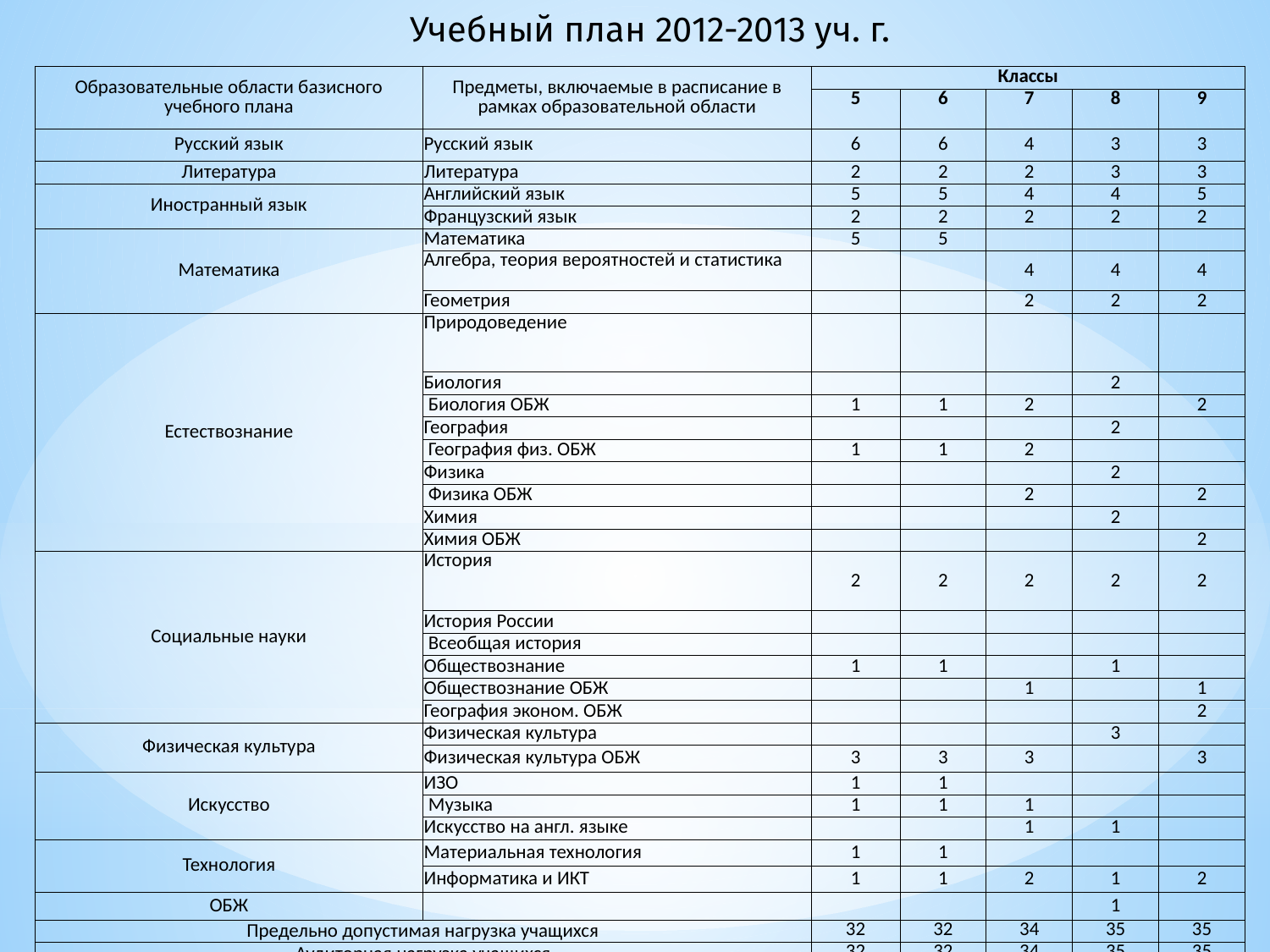

Учебный план 2012-2013 уч. г.
| Образовательные области базисного учебного плана | Предметы, включаемые в расписание в рамках образовательной области | Классы |  |  |  |  |
| --- | --- | --- | --- | --- | --- | --- |
|  |  | 5 | 6 | 7 | 8 | 9 |
| Русский язык | Русский язык | 6 | 6 | 4 | 3 | 3 |
| Литература | Литература | 2 | 2 | 2 | 3 | 3 |
| Иностранный язык | Английский язык | 5 | 5 | 4 | 4 | 5 |
|  | Французский язык | 2 | 2 | 2 | 2 | 2 |
| Математика | Математика | 5 | 5 |  |  |  |
|  | Алгебра, теория вероятностей и статистика |  |  | 4 | 4 | 4 |
|  | Геометрия |  |  | 2 | 2 | 2 |
| Естествознание | Природоведение |  |  |  |  |  |
|  | Биология |  |  |  | 2 |  |
|  | Биология ОБЖ | 1 | 1 | 2 |  | 2 |
|  | География |  |  |  | 2 |  |
|  | География физ. ОБЖ | 1 | 1 | 2 |  |  |
|  | Физика |  |  |  | 2 |  |
|  | Физика ОБЖ |  |  | 2 |  | 2 |
|  | Химия |  |  |  | 2 |  |
|  | Химия ОБЖ |  |  |  |  | 2 |
| Социальные науки | История | 2 | 2 | 2 | 2 | 2 |
|  | История России |  |  |  |  |  |
|  | Всеобщая история |  |  |  |  |  |
|  | Обществознание | 1 | 1 |  | 1 |  |
|  | Обществознание ОБЖ |  |  | 1 |  | 1 |
|  | География эконом. ОБЖ |  |  |  |  | 2 |
| Физическая культура | Физическая культура |  |  |  | 3 |  |
|  | Физическая культура ОБЖ | 3 | 3 | 3 |  | 3 |
| Искусство | ИЗО | 1 | 1 |  |  |  |
|  | Музыка | 1 | 1 | 1 |  |  |
|  | Искусство на англ. языке |  |  | 1 | 1 |  |
| Технология | Материальная технология | 1 | 1 |  |  |  |
|  | Информатика и ИКТ | 1 | 1 | 2 | 1 | 2 |
| ОБЖ |  |  |  |  | 1 |  |
| Предельно допустимая нагрузка учащихся |  | 32 | 32 | 34 | 35 | 35 |
| Аудиторная нагрузка учащихся |  | 32 | 32 | 34 | 35 | 35 |
| Внеурочная деятельность ( введение ФГОС) |  | 8 |  |  |  |  |